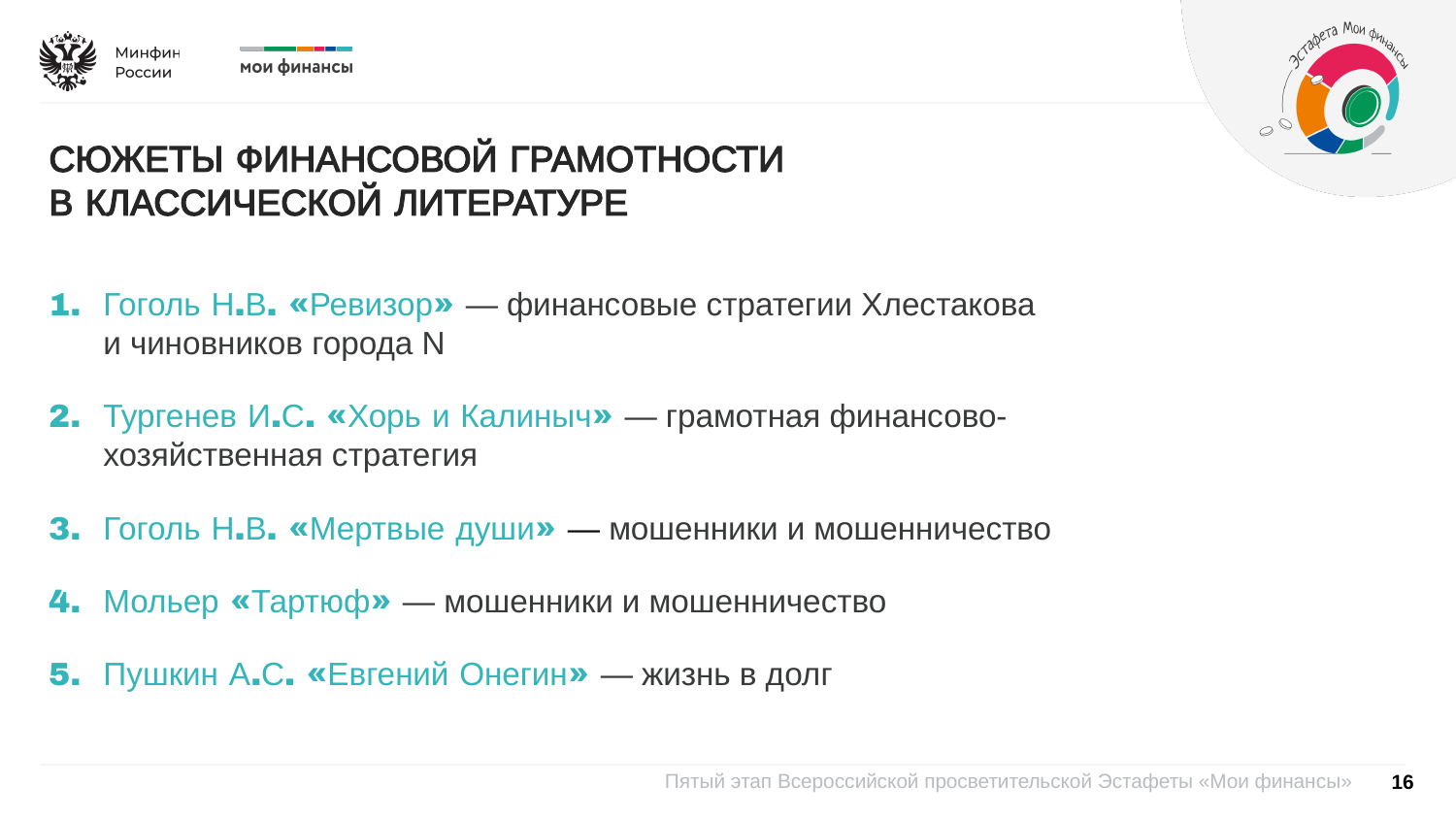

СЮЖЕТЫ ФИНАНСОВОЙ ГРАМОТНОСТИ
В КЛАССИЧЕСКОЙ ЛИТЕРАТУРЕ
Гоголь Н.В. «Ревизор» — финансовые стратегии Хлестакова
и чиновников города N
Тургенев И.С. «Хорь и Калиныч» — грамотная финансово-хозяйственная стратегия
Гоголь Н.В. «Мертвые души» — мошенники и мошенничество
Мольер «Тартюф» — мошенники и мошенничество
Пушкин А.С. «Евгений Онегин» — жизнь в долг
16